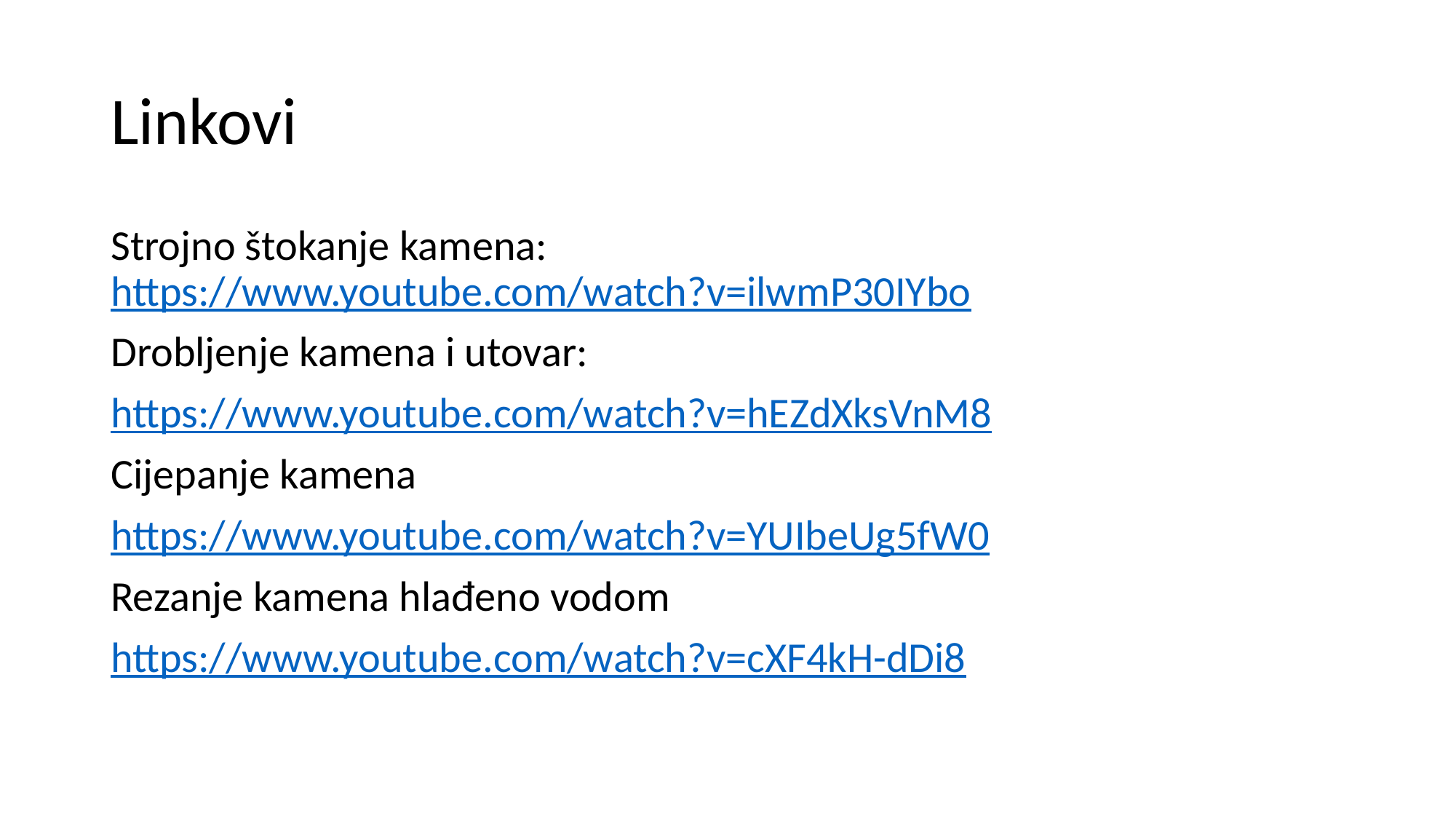

# Linkovi
Strojno štokanje kamena: https://www.youtube.com/watch?v=ilwmP30IYbo
Drobljenje kamena i utovar:
https://www.youtube.com/watch?v=hEZdXksVnM8
Cijepanje kamena
https://www.youtube.com/watch?v=YUIbeUg5fW0
Rezanje kamena hlađeno vodom
https://www.youtube.com/watch?v=cXF4kH-dDi8